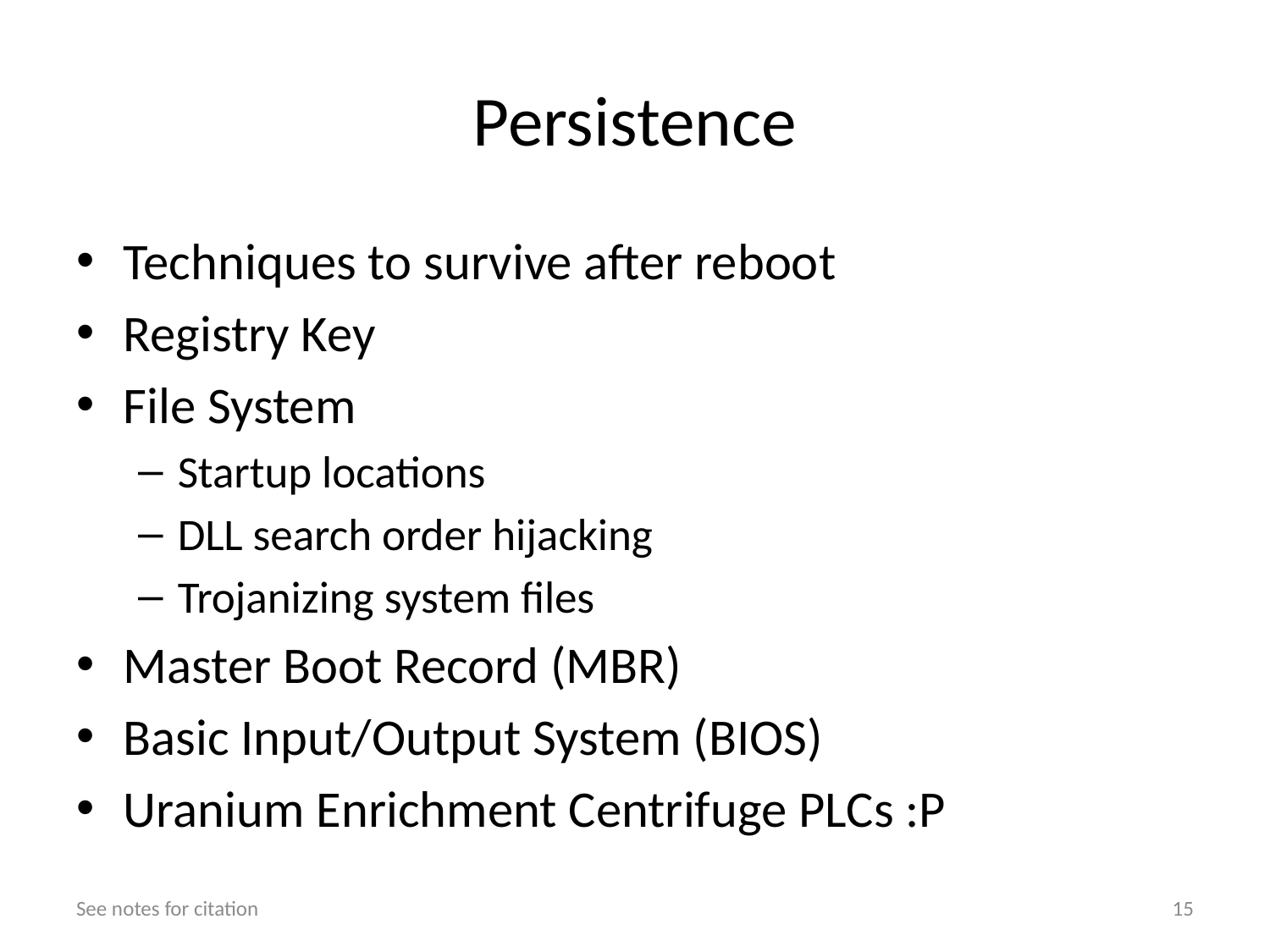

# Persistence
Techniques to survive after reboot
Registry Key
File System
Startup locations
DLL search order hijacking
Trojanizing system files
Master Boot Record (MBR)
Basic Input/Output System (BIOS)
Uranium Enrichment Centrifuge PLCs :P
See notes for citation
15